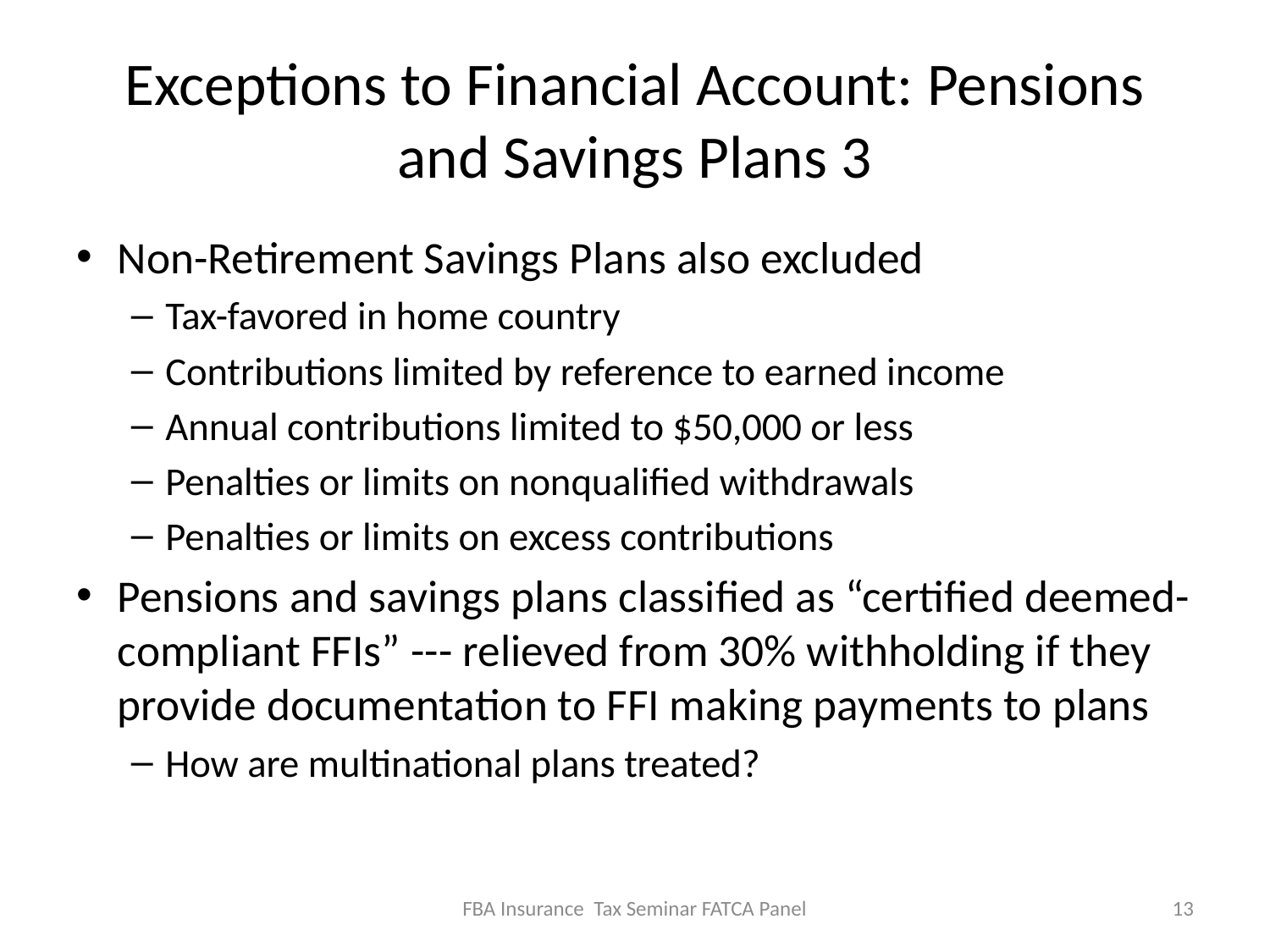

# Exceptions to Financial Account: Pensions and Savings Plans 3
Non-Retirement Savings Plans also excluded
Tax-favored in home country
Contributions limited by reference to earned income
Annual contributions limited to $50,000 or less
Penalties or limits on nonqualified withdrawals
Penalties or limits on excess contributions
Pensions and savings plans classified as “certified deemed-compliant FFIs” --- relieved from 30% withholding if they provide documentation to FFI making payments to plans
How are multinational plans treated?

FBA Insurance  Tax Seminar FATCA Panel
13